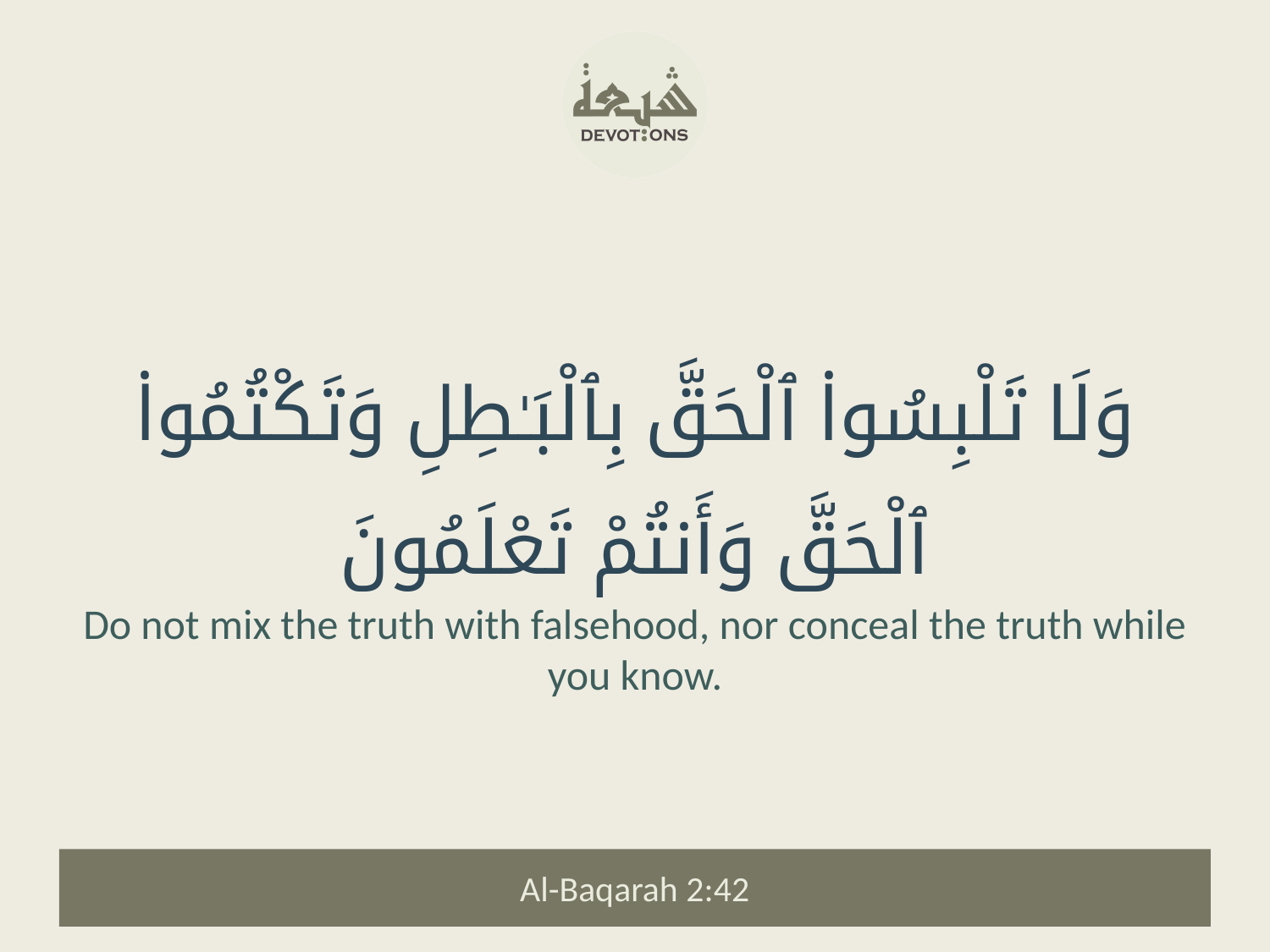

وَلَا تَلْبِسُوا۟ ٱلْحَقَّ بِٱلْبَـٰطِلِ وَتَكْتُمُوا۟ ٱلْحَقَّ وَأَنتُمْ تَعْلَمُونَ
Do not mix the truth with falsehood, nor conceal the truth while you know.
Al-Baqarah 2:42